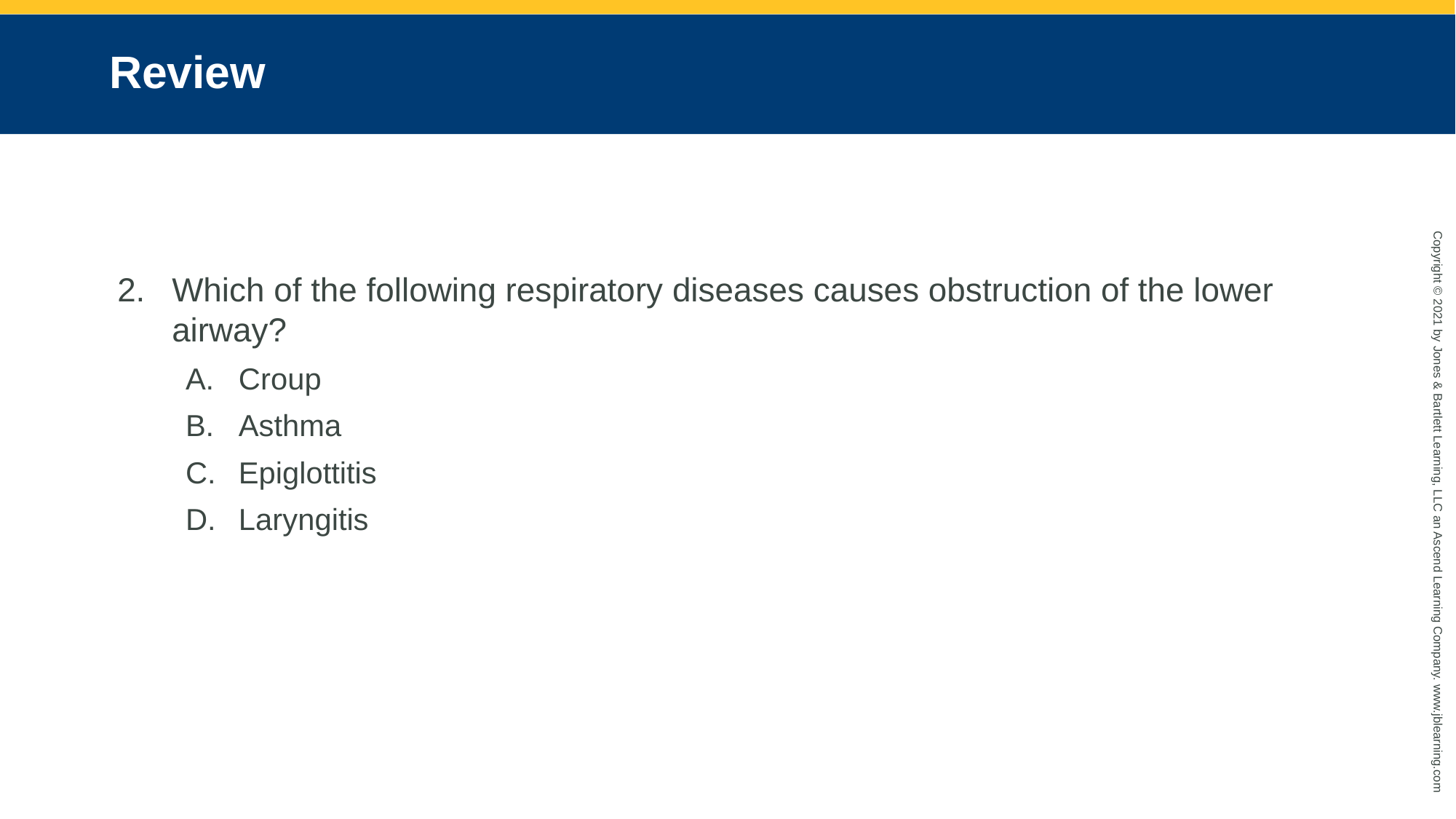

# Review
Which of the following respiratory diseases causes obstruction of the lower airway?
Croup
Asthma
Epiglottitis
Laryngitis